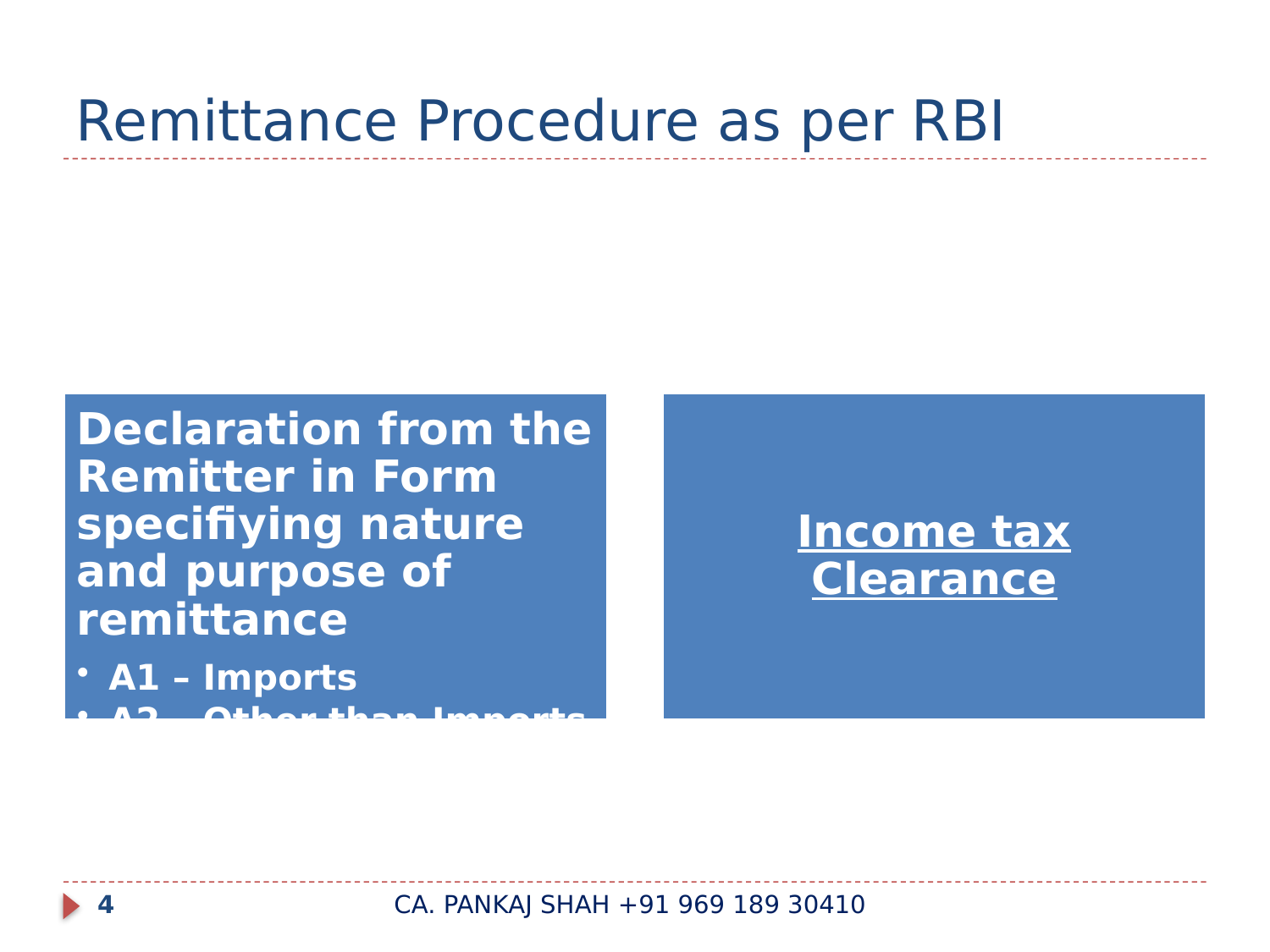

# Remittance Procedure as per RBI
Declaration from the Remitter in Form specifiying nature and purpose of remittance
A1 – Imports
A2 – Other than Imports
Income tax Clearance
4
CA. PANKAJ SHAH +91 969 189 30410